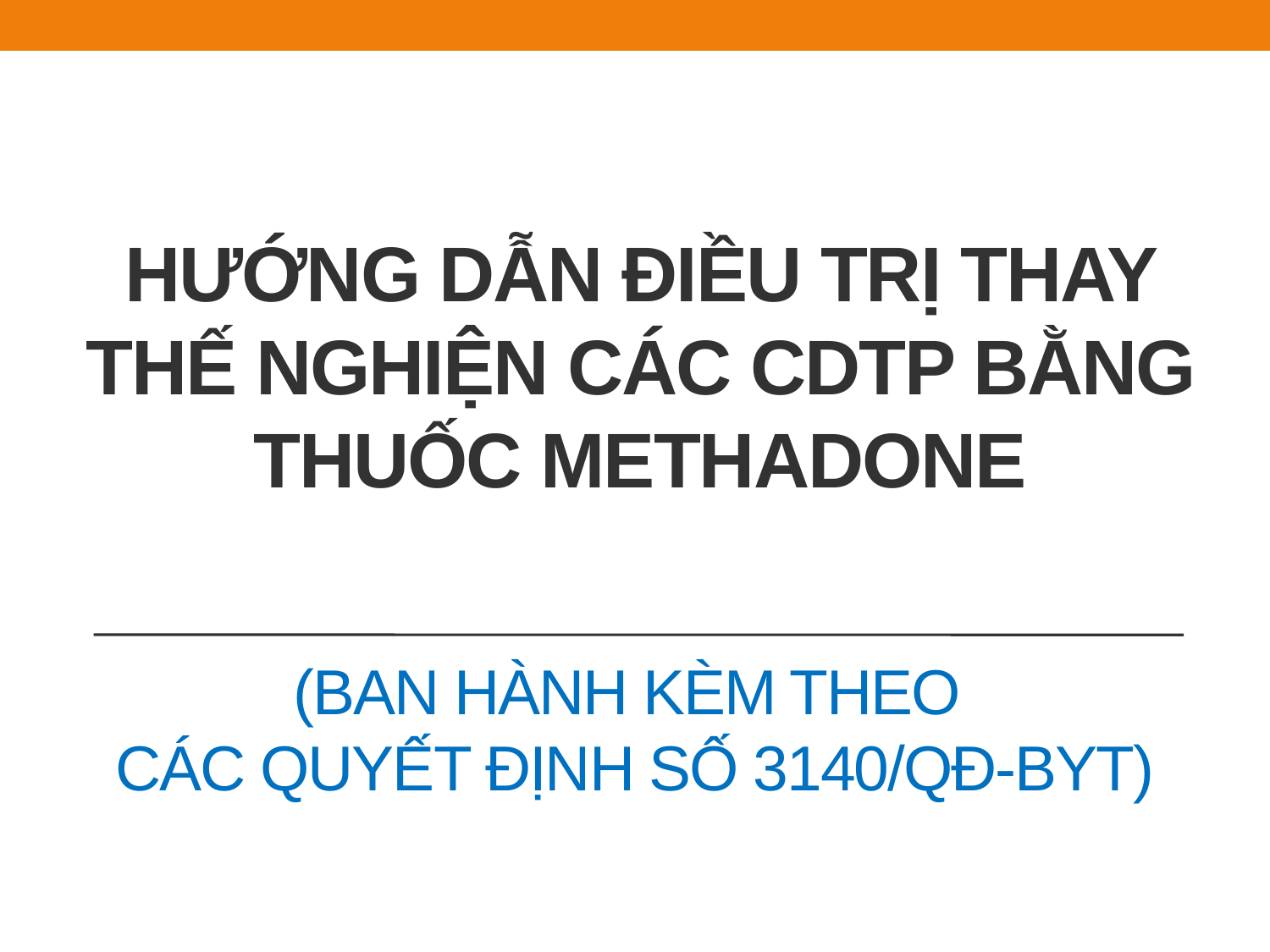

# Hướng dẫn điều trị thay thế nghiện các cdtp bằng thuốc methadone
(ban hành kèm theo
các Quyết Định số 3140/Qđ-byt)